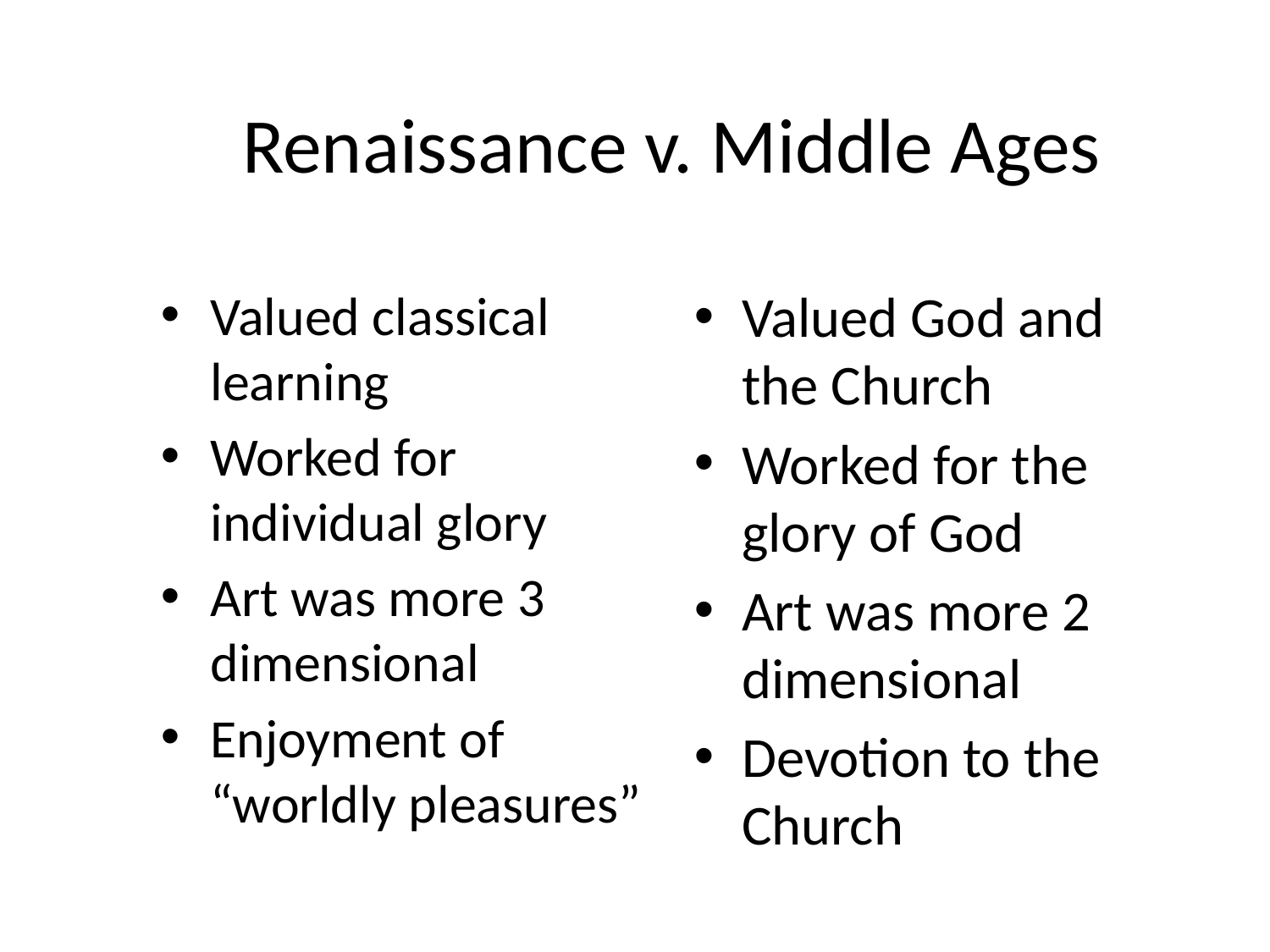

#
Renaissance v. Middle Ages

Valued classical learning
Worked for individual glory
Art was more 3 dimensional
Enjoyment of “worldly pleasures”
Valued God and the Church
Worked for the glory of God
Art was more 2 dimensional
Devotion to the Church